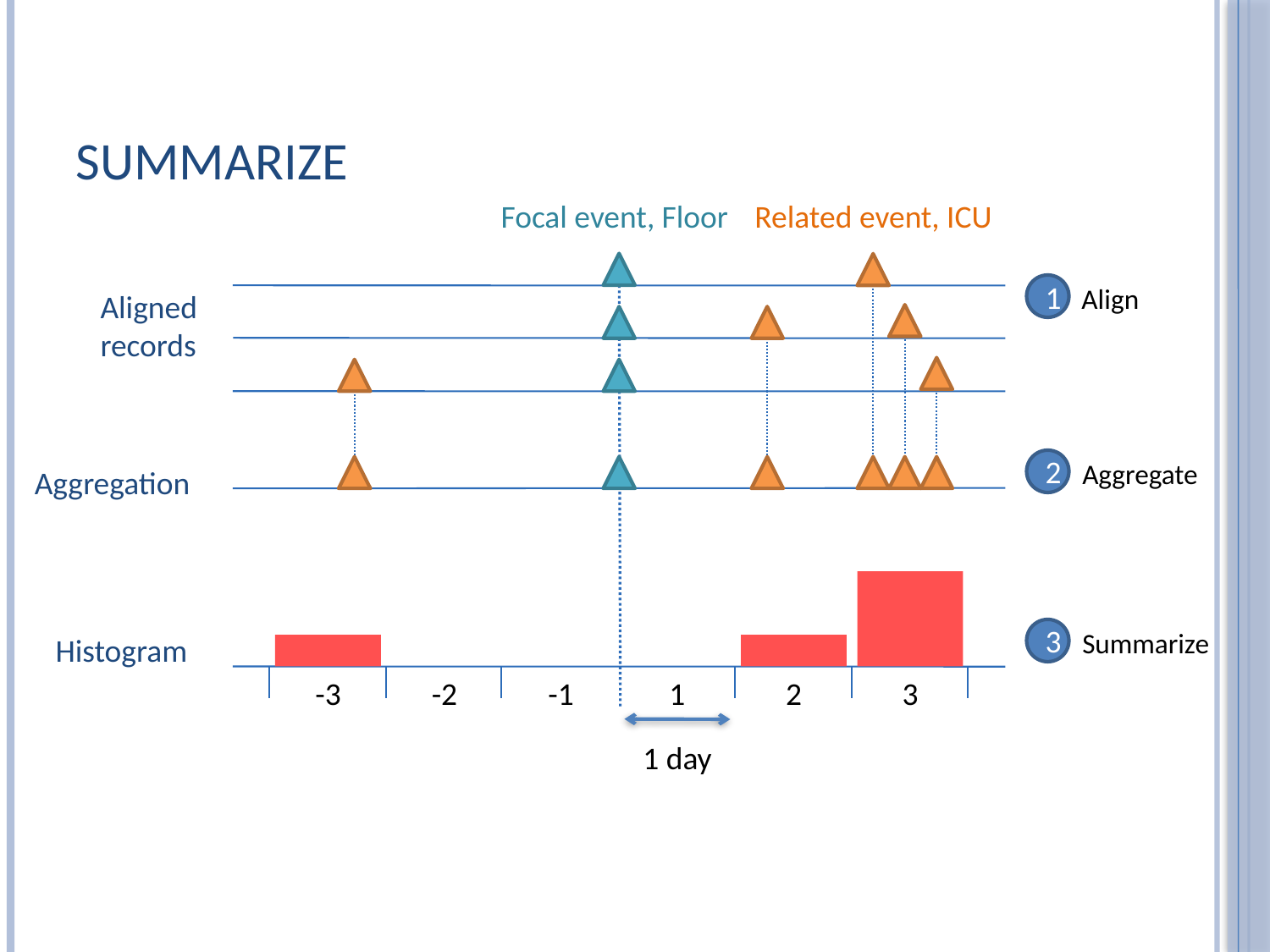

# Summarize
Focal event, Floor
Related event, ICU

1
Align
Aligned
records

2
Aggregate
Aggregation

3
Summarize
Histogram

-3
-2
-1
1
2
3
1 day